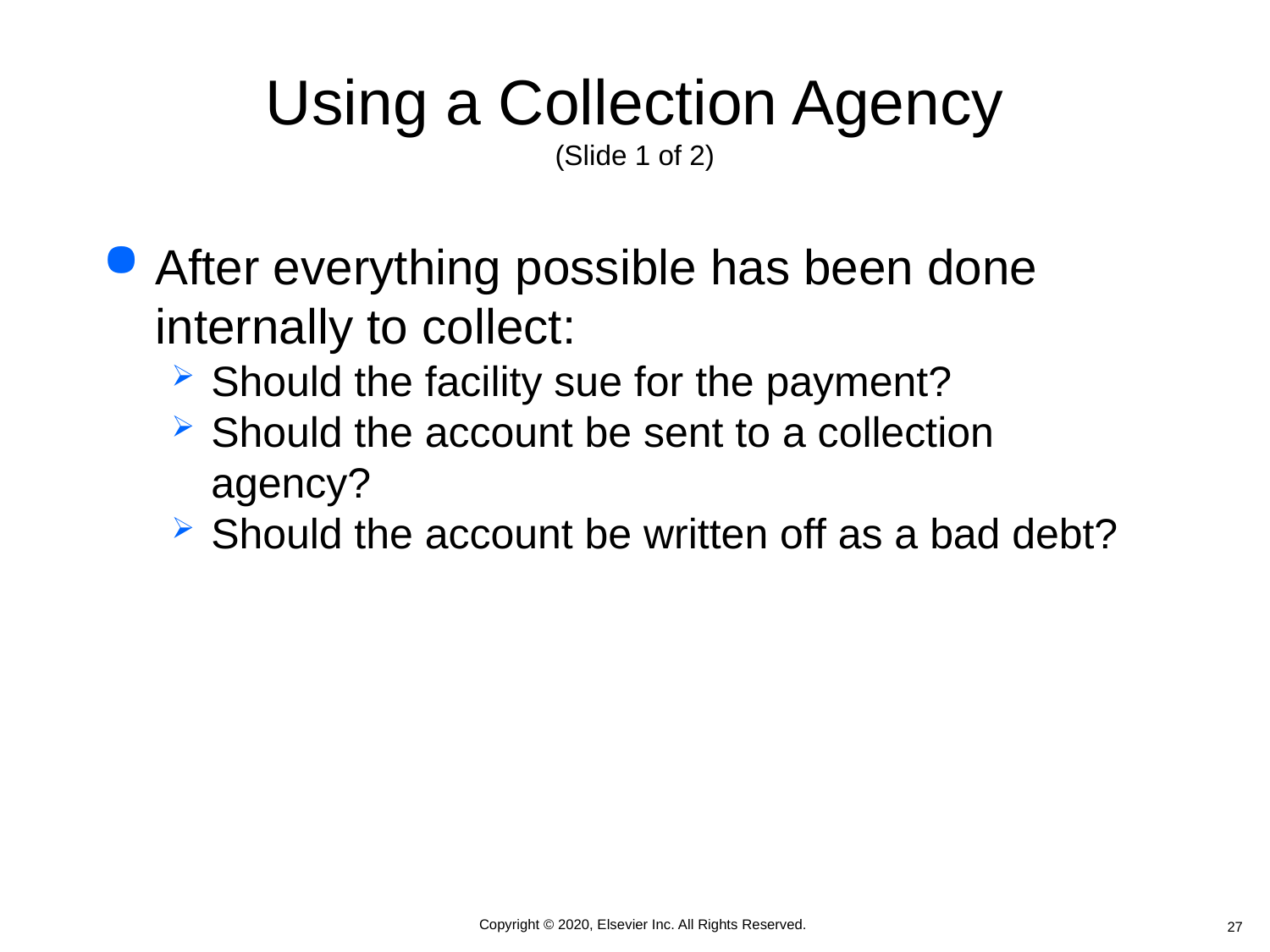

# Using a Collection Agency (Slide 1 of 2)
After everything possible has been done internally to collect:
Should the facility sue for the payment?
Should the account be sent to a collection agency?
Should the account be written off as a bad debt?